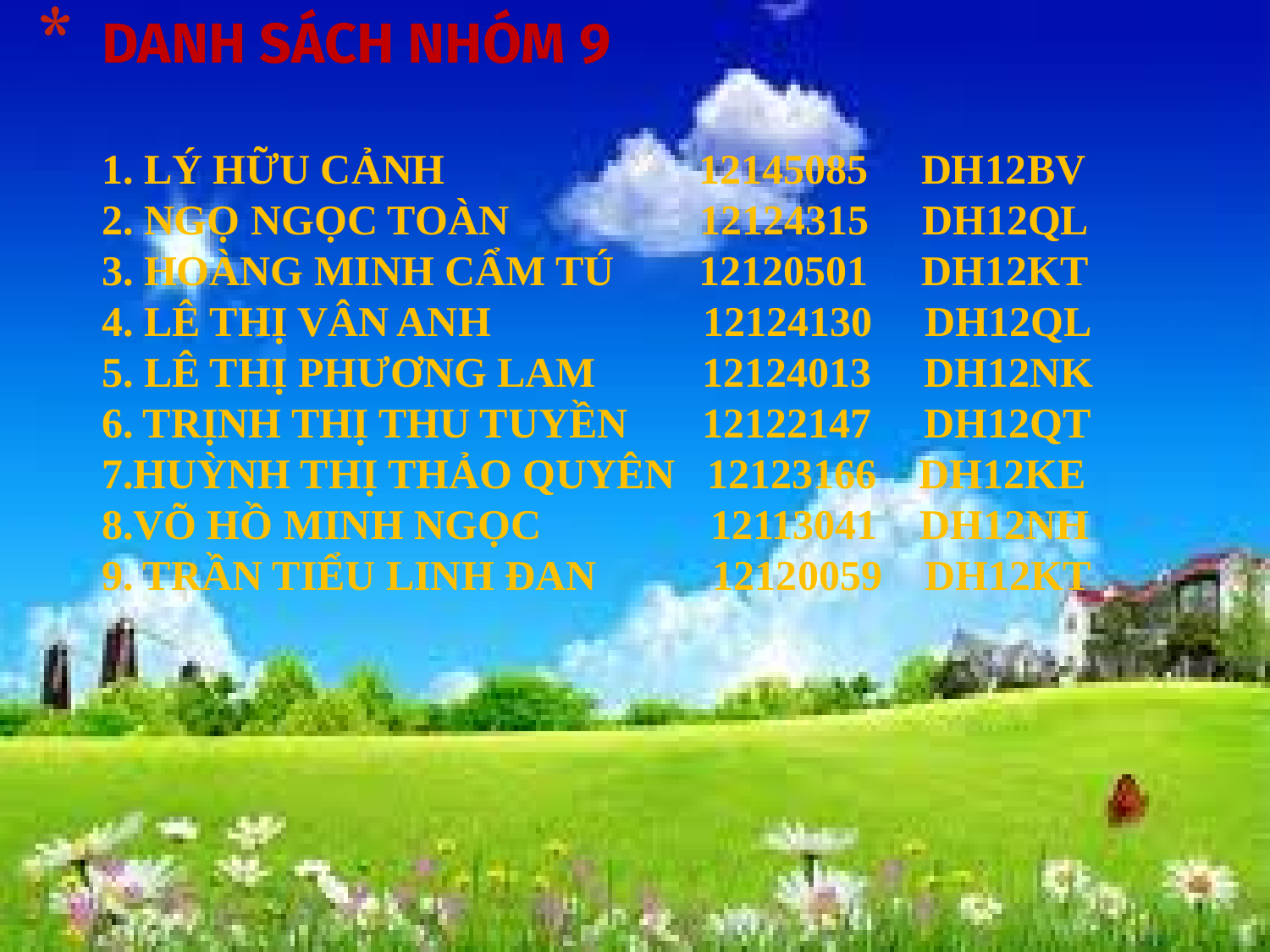

# DANH SÁCH NHÓM 9 1. LÝ HỮU CẢNH                        12145085     DH12BV 2. NGỌ NGỌC TOÀN                  12124315     DH12QL 3. HOÀNG MINH CẨM TÚ        12120501     DH12KT 4. LÊ THỊ VÂN ANH                    12124130     DH12QL 5. LÊ THỊ PHƯƠNG LAM          12124013     DH12NK 6. TRỊNH THỊ THU TUYỀN       12122147     DH12QT 7.HUỲNH THỊ THẢO QUYÊN   12123166    DH12KE 8.VÕ HỒ MINH NGỌC                12113041    DH12NH 9. TRẦN TIỂU LINH ĐAN           12120059    DH12KT